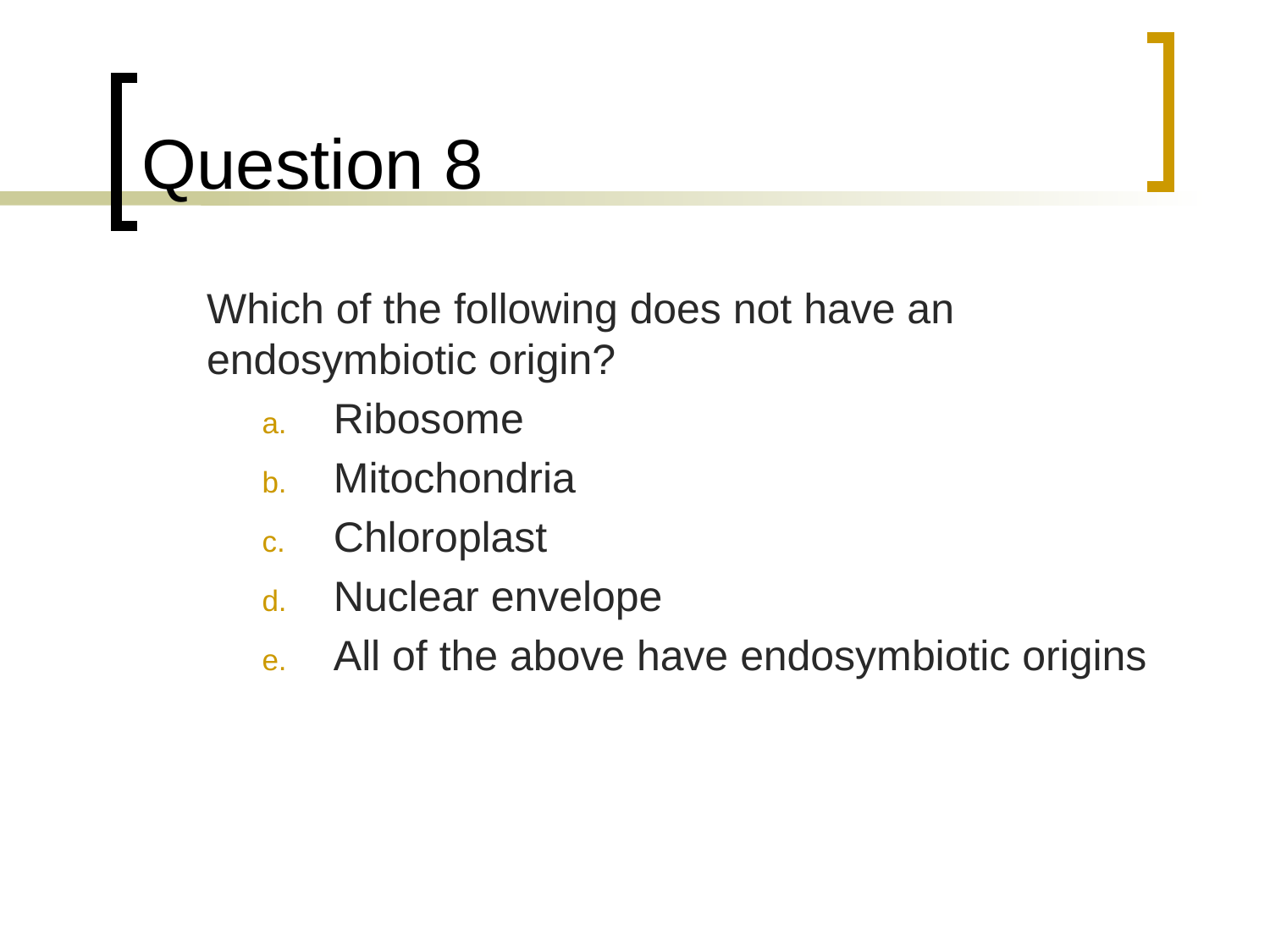

# Question 8
	Which of the following does not have an endosymbiotic origin?
Ribosome
Mitochondria
Chloroplast
Nuclear envelope
All of the above have endosymbiotic origins